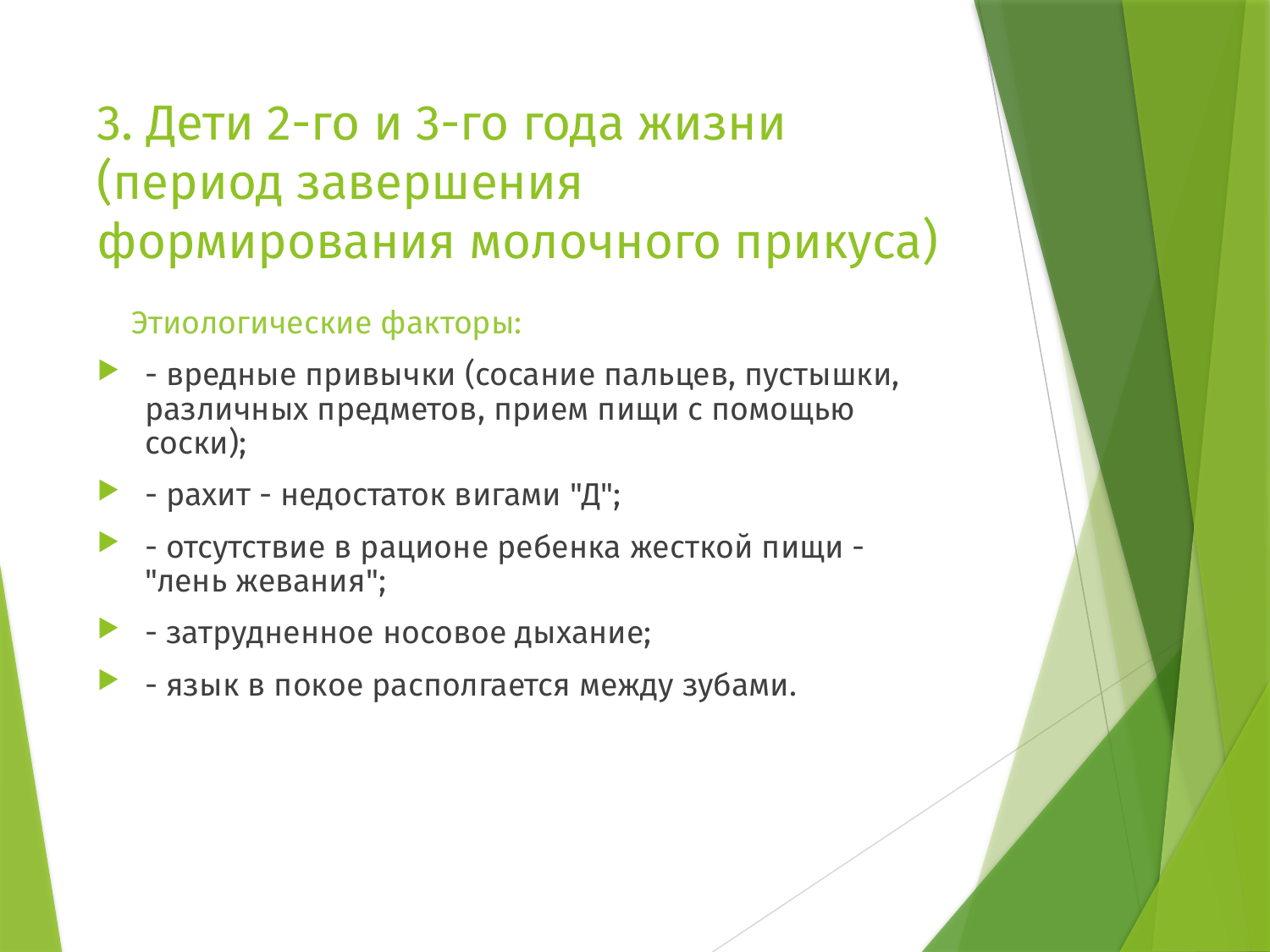

# 3. Дети 2-го и 3-го года жизни (период завершения формирования молочного прикуса)
    Этиологические факторы:
- вредные привычки (сосание пальцев, пустышки, различных предметов, прием пищи с помощью соски);
- рахит - недостаток вигами "Д";
- отсутствие в рационе ребенка жесткой пищи - "лень жевания";
- затрудненное носовое дыхание;
- язык в покое располгается между зубами.